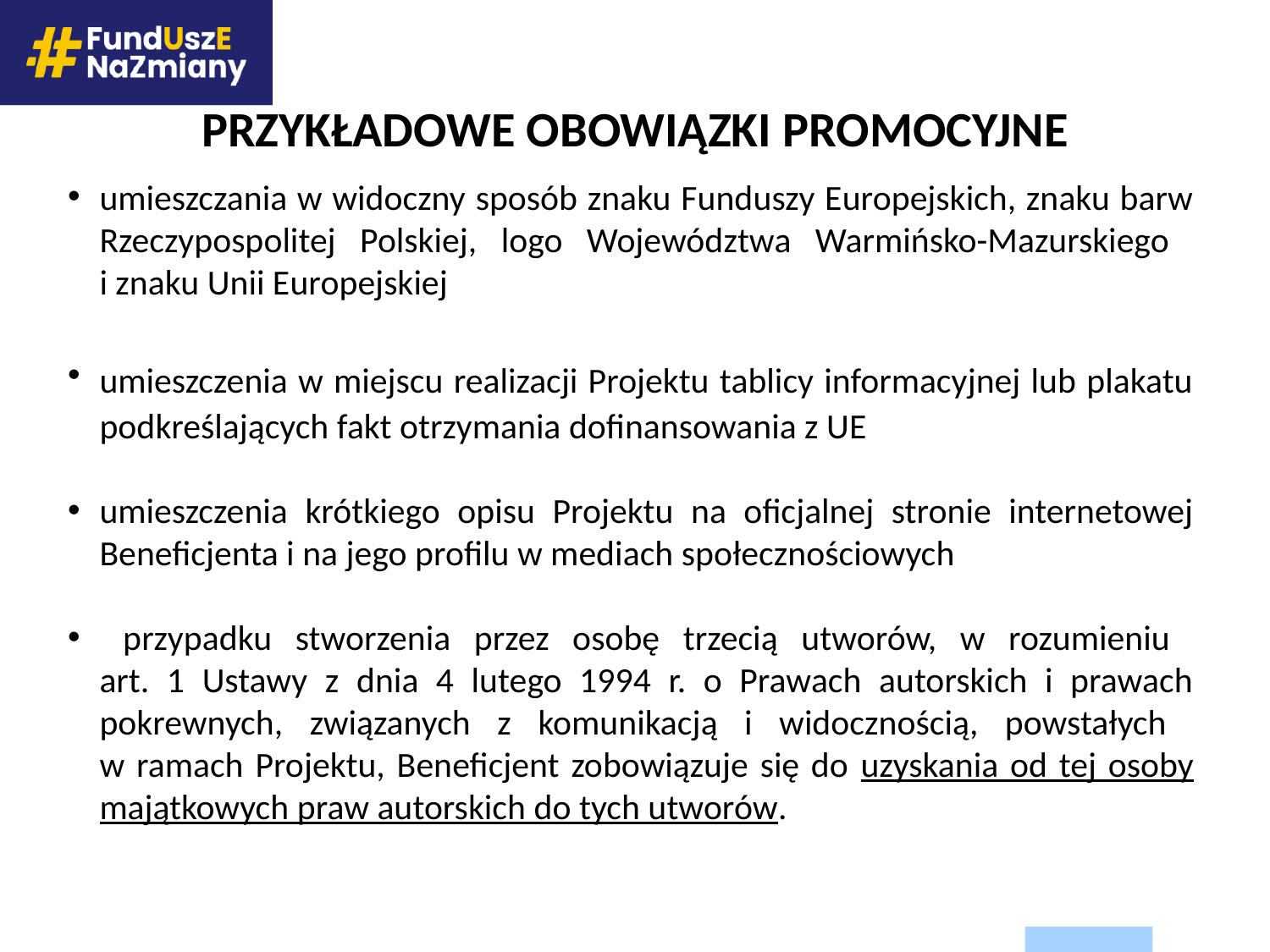

# PRZYKŁADOWE OBOWIĄZKI PROMOCYJNE
umieszczania w widoczny sposób znaku Funduszy Europejskich, znaku barw Rzeczypospolitej Polskiej, logo Województwa Warmińsko-Mazurskiego
i znaku Unii Europejskiej

umieszczenia w miejscu realizacji Projektu tablicy informacyjnej lub plakatu podkreślających fakt otrzymania dofinansowania z UE

umieszczenia krótkiego opisu Projektu na oficjalnej stronie internetowej Beneficjenta i na jego profilu w mediach społecznościowych

 przypadku stworzenia przez osobę trzecią utworów, w rozumieniu
art. 1 Ustawy z dnia 4 lutego 1994 r. o Prawach autorskich i prawach pokrewnych, związanych z komunikacją i widocznością, powstałych
w ramach Projektu, Beneficjent zobowiązuje się do uzyskania od tej osoby majątkowych praw autorskich do tych utworów.